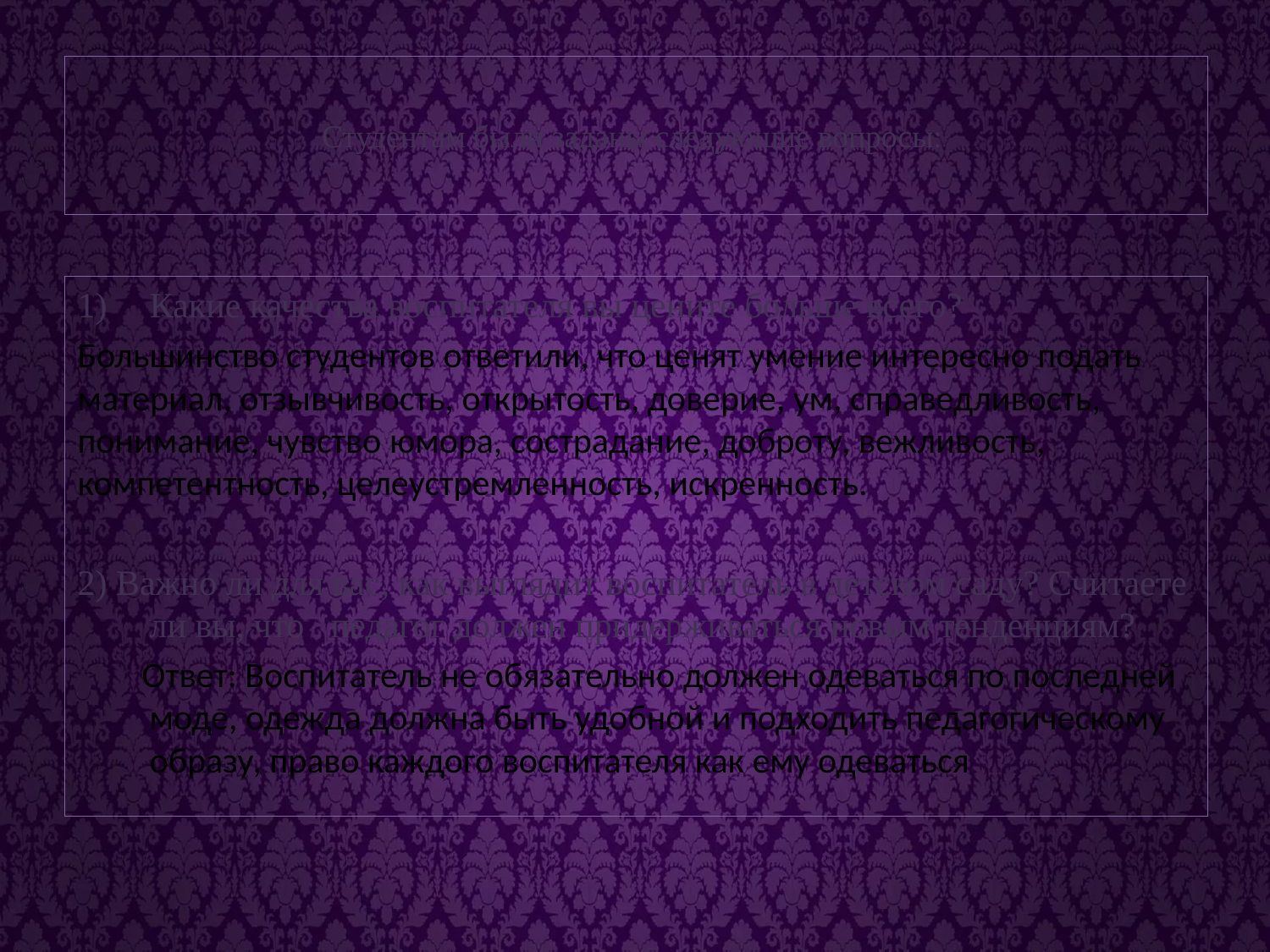

# Студентам были заданы следующие вопросы:
Какие качества воспитателя вы цените больше всего?
Большинство студентов ответили, что ценят умение интересно подать материал, отзывчивость, открытость, доверие, ум, справедливость, понимание, чувство юмора, сострадание, доброту, вежливость, компетентность, целеустремленность, искренность.

2) Важно ли для вас, как выглядит воспитатель в детском саду? Считаете ли вы, что   педагог должен придерживаться новым тенденциям?
        Ответ: Воспитатель не обязательно должен одеваться по последней моде, одежда должна быть удобной и подходить педагогическому образу, право каждого воспитателя как ему одеваться